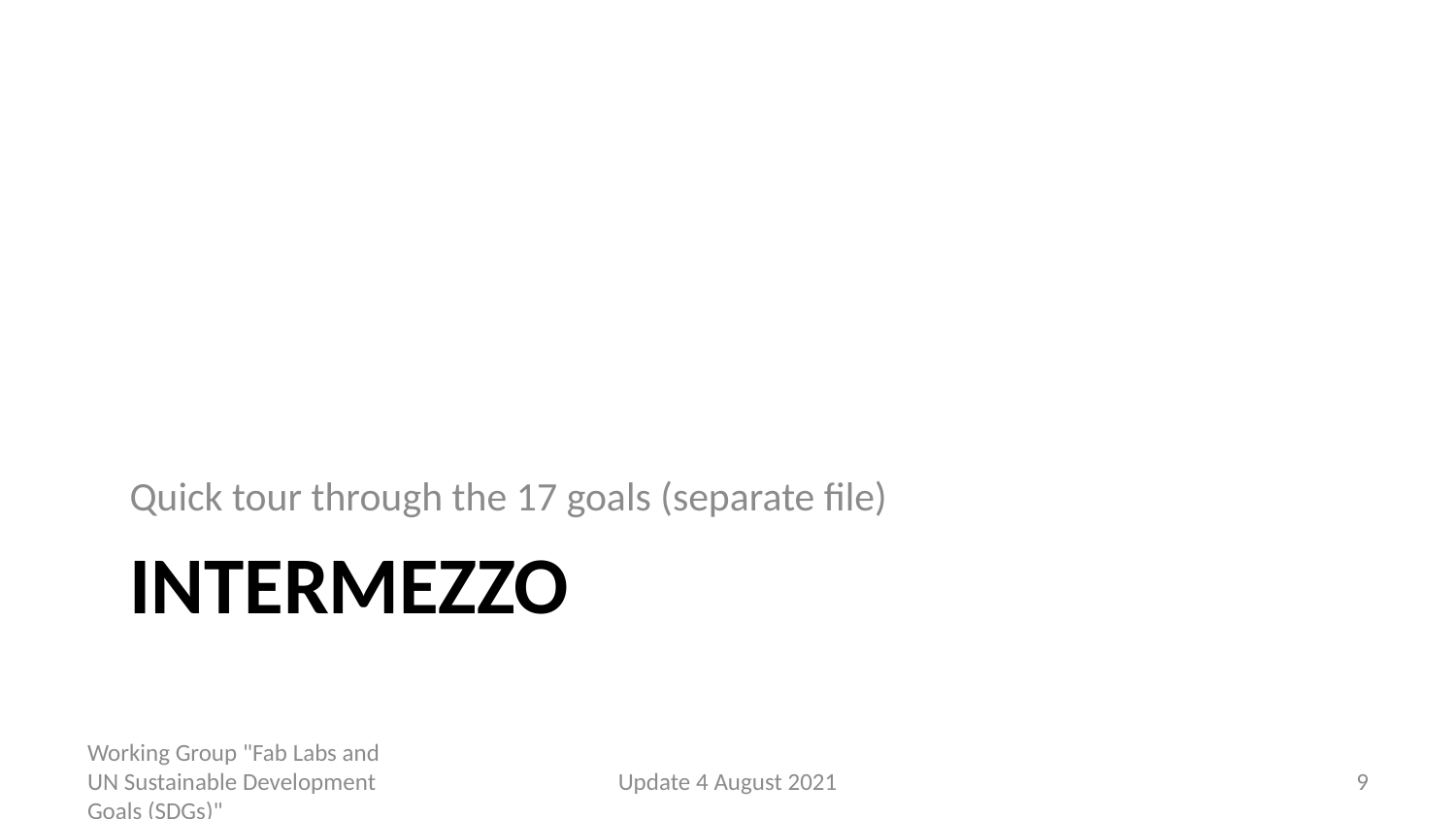

Quick tour through the 17 goals (separate file)
# Intermezzo
Working Group "Fab Labs and UN Sustainable Development Goals (SDGs)"
Update 4 August 2021
9